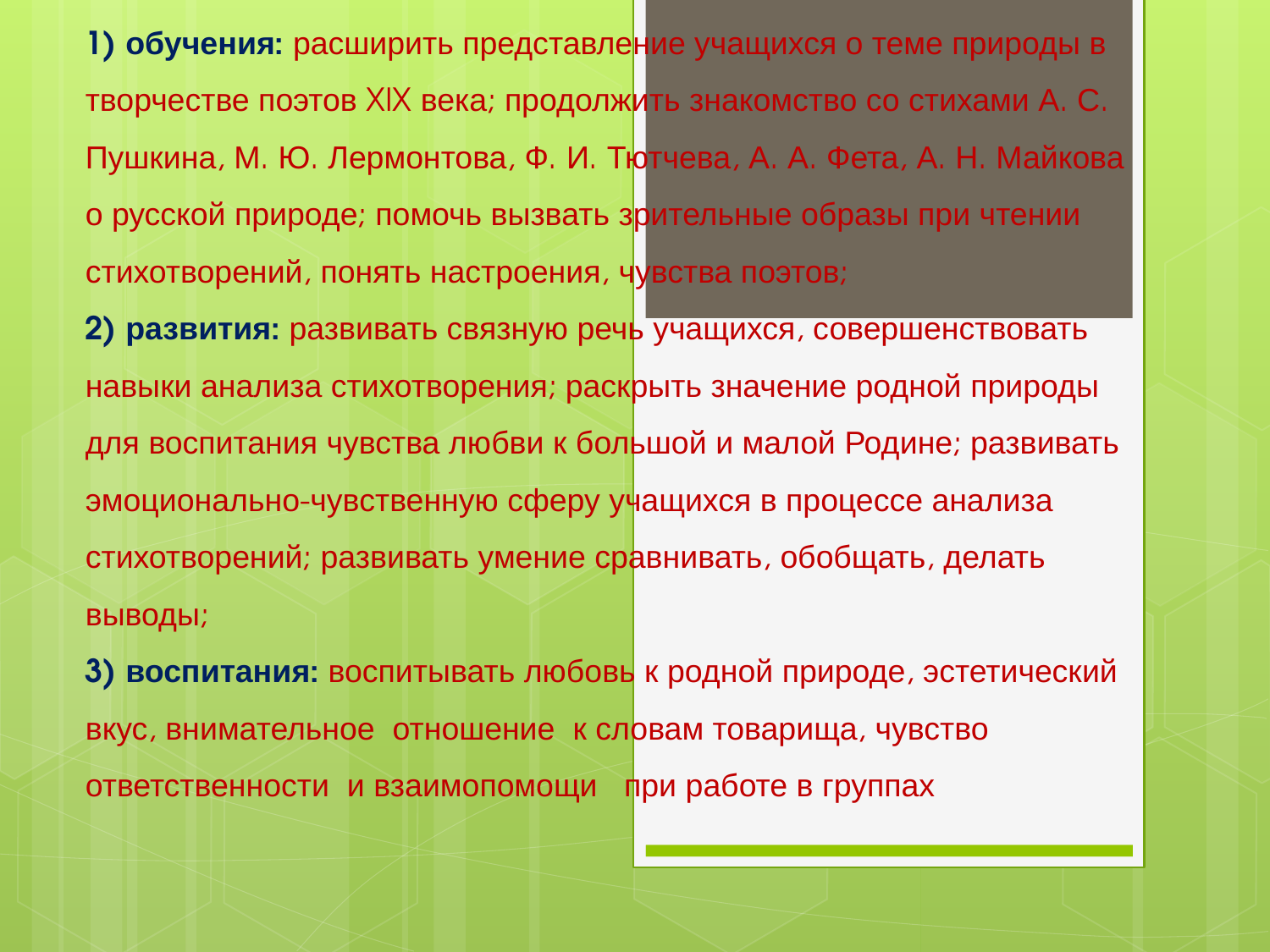

1) обучения: расширить представление учащихся о теме природы в творчестве поэтов XIX века; продолжить знакомство со стихами А. С. Пушкина, М. Ю. Лермонтова, Ф. И. Тютчева, А. А. Фета, А. Н. Майкова о русской природе; помочь вызвать зрительные образы при чтении стихотворений, понять настроения, чувства поэтов;
2) развития: развивать связную речь учащихся, совершенствовать навыки анализа стихотворения; раскрыть значение родной природы для воспитания чувства любви к большой и малой Родине; развивать эмоционально-чувственную сферу учащихся в процессе анализа стихотворений; развивать умение сравнивать, обобщать, делать выводы;
3) воспитания: воспитывать любовь к родной природе, эстетический вкус, внимательное  отношение  к словам товарища, чувство ответственности  и взаимопомощи   при работе в группах